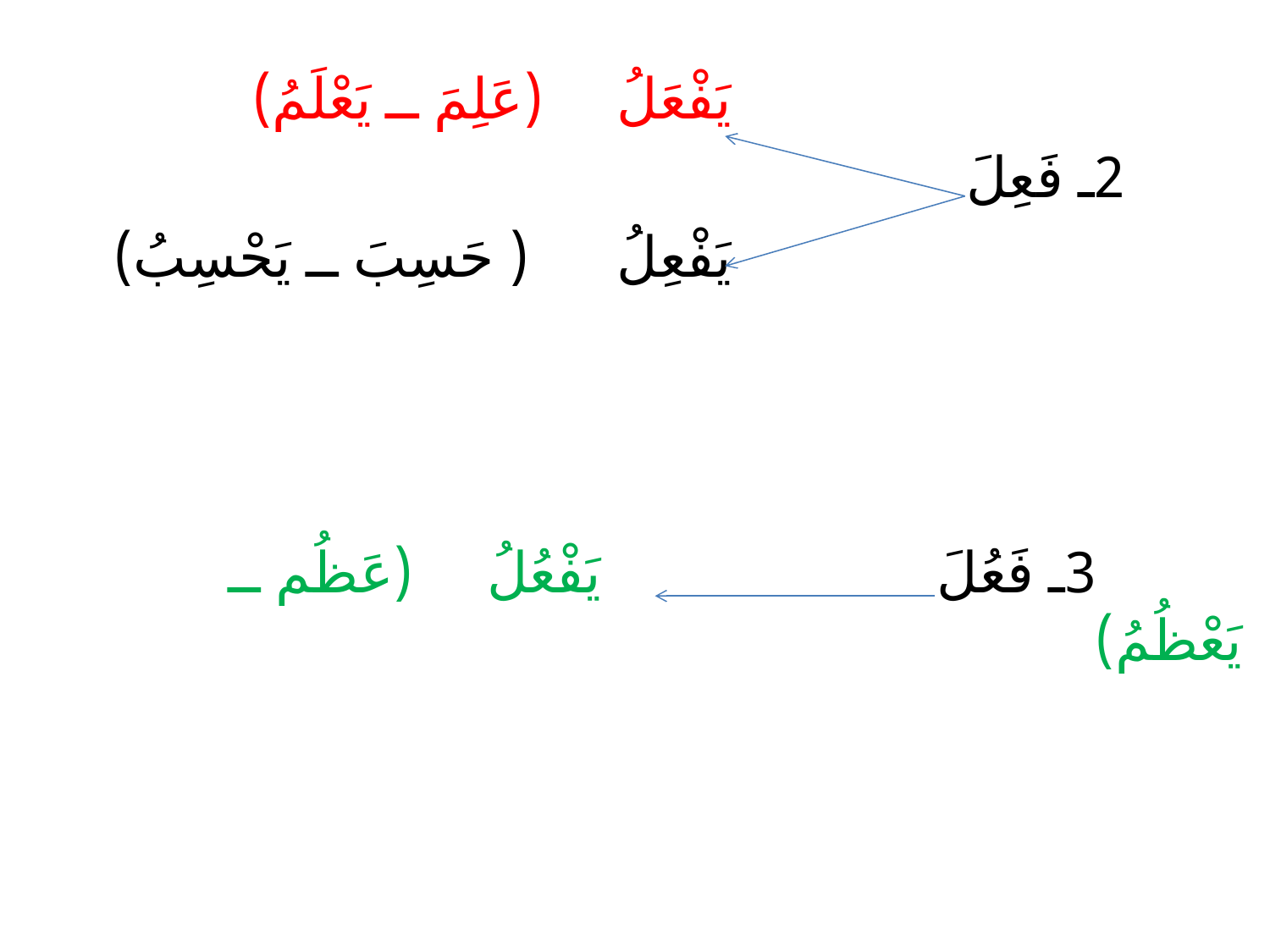

يَفْعَلُ     (عَلِمَ ــ يَعْلَمُ)
        2ـ فَعِلَ
                                   يَفْعِلُ      ( حَسِبَ ــ يَحْسِبُ)

          3ـ فَعُلَ                       يَفْعُلُ     (عَظُم ــ يَعْظُمُ)